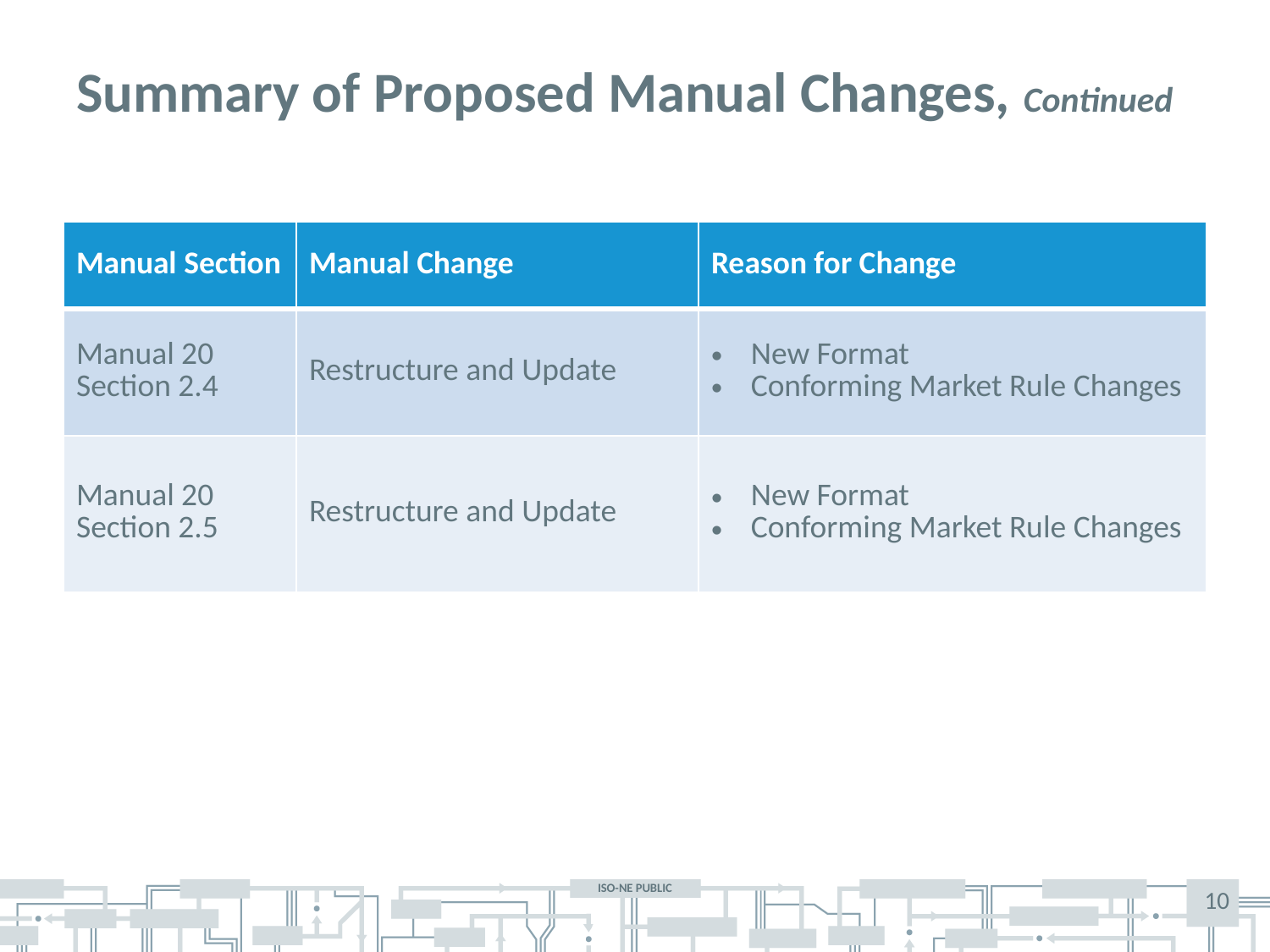

# Summary of Proposed Manual Changes, Continued
| Manual Section | Manual Change | Reason for Change |
| --- | --- | --- |
| Manual 20 Section 2.4 | Restructure and Update | New Format Conforming Market Rule Changes |
| Manual 20 Section 2.5 | Restructure and Update | New Format Conforming Market Rule Changes |
10